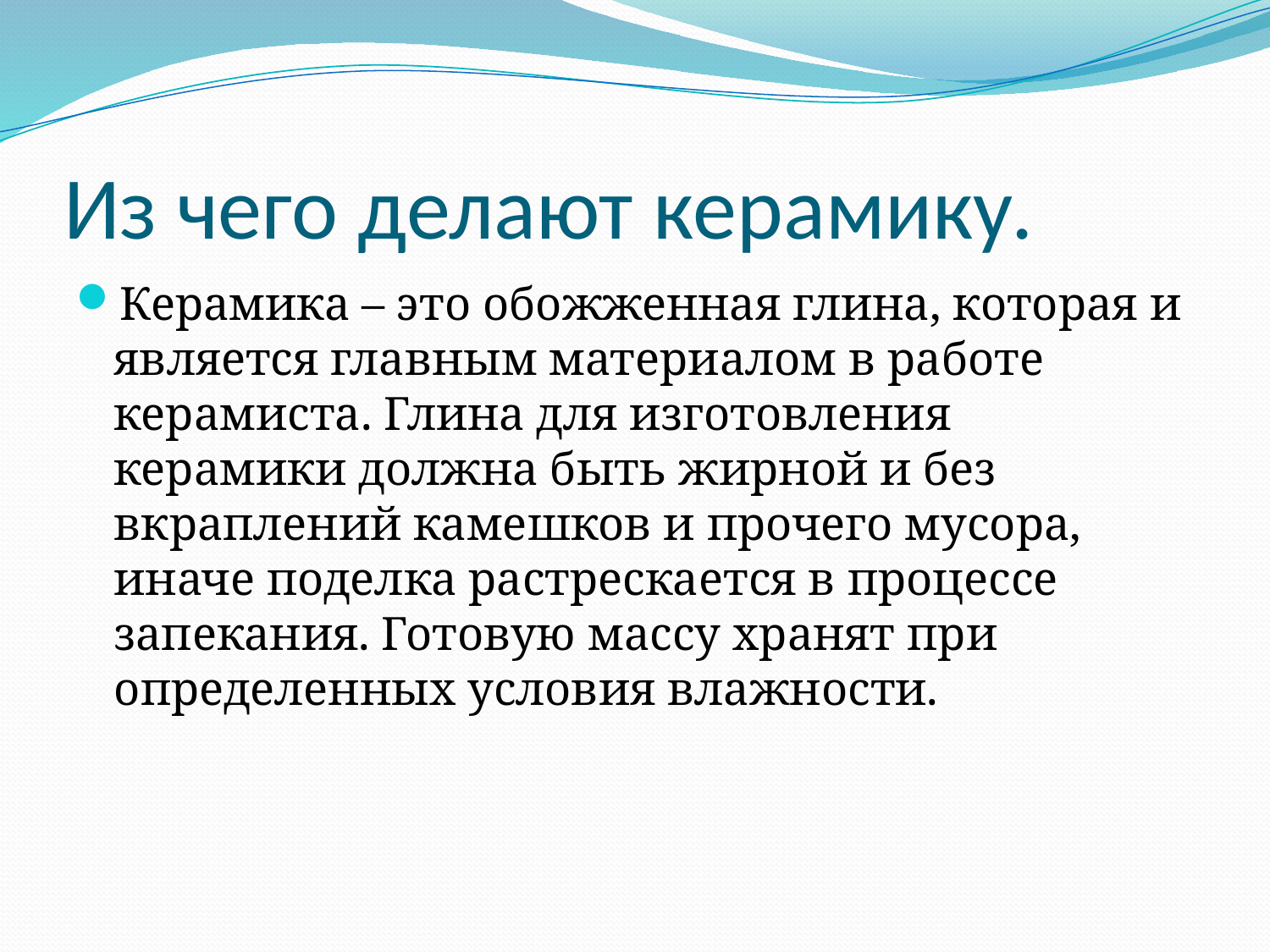

# Из чего делают керамику.
Керамика – это обожженная глина, которая и является главным материалом в работе керамиста. Глина для изготовления керамики должна быть жирной и без вкраплений камешков и прочего мусора, иначе поделка растрескается в процессе запекания. Готовую массу хранят при определенных условия влажности.